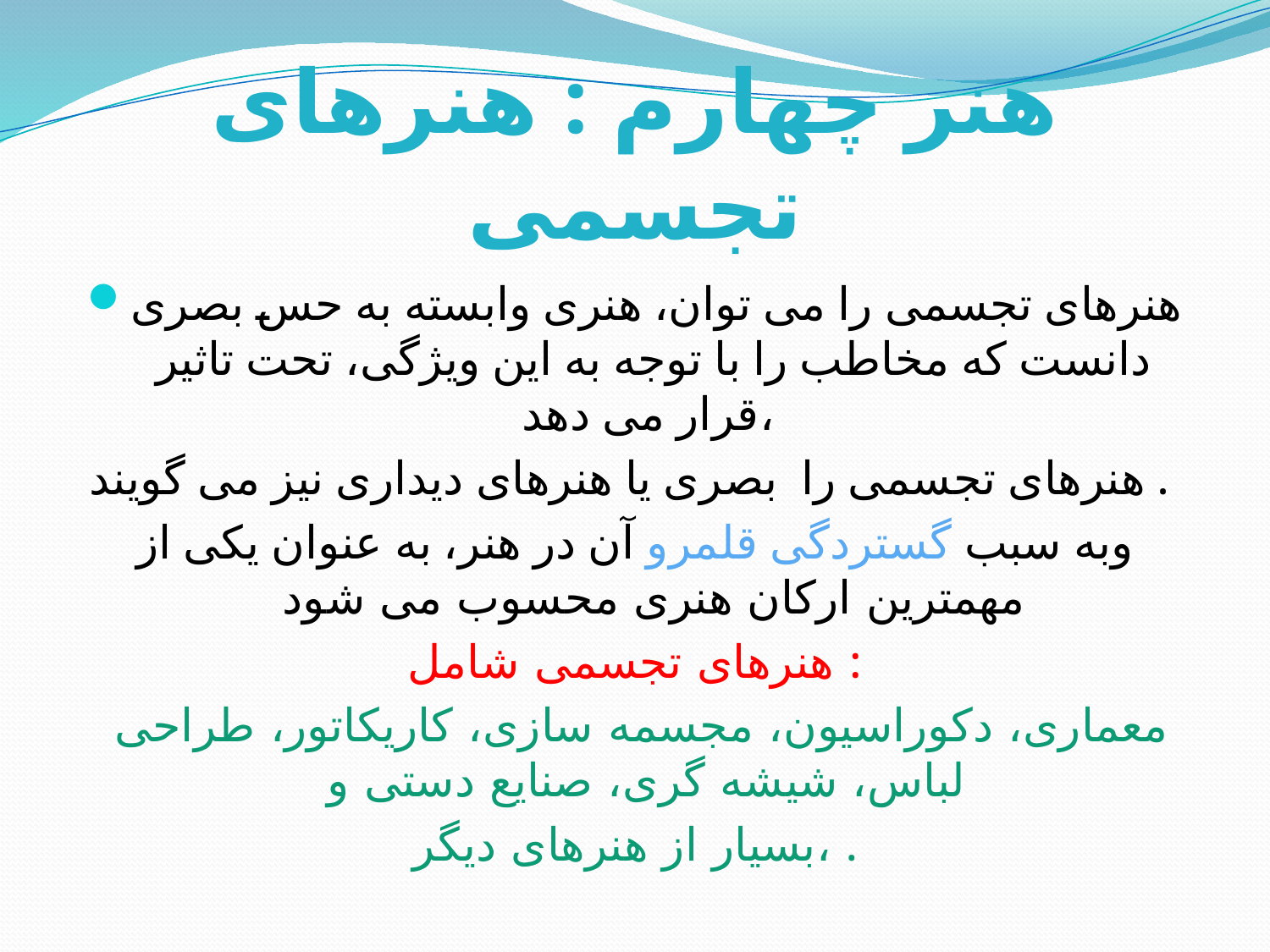

# هنر چهارم : هنرهای تجسمی
هنرهای تجسمی را می توان، هنری وابسته به حس بصری دانست که مخاطب را با توجه به این ویژگی، تحت تاثیر قرار می دهد،
هنرهای تجسمی را  بصری یا هنرهای دیداری نیز می گویند .
وبه سبب گستردگی قلمرو آن در هنر، به عنوان یکی از مهمترین ارکان هنری محسوب می شود
هنرهای تجسمی شامل :
 معماری، دکوراسیون، مجسمه سازی، کاریکاتور، طراحی لباس، شیشه گری، صنایع دستی و
بسیار از هنرهای دیگر، .